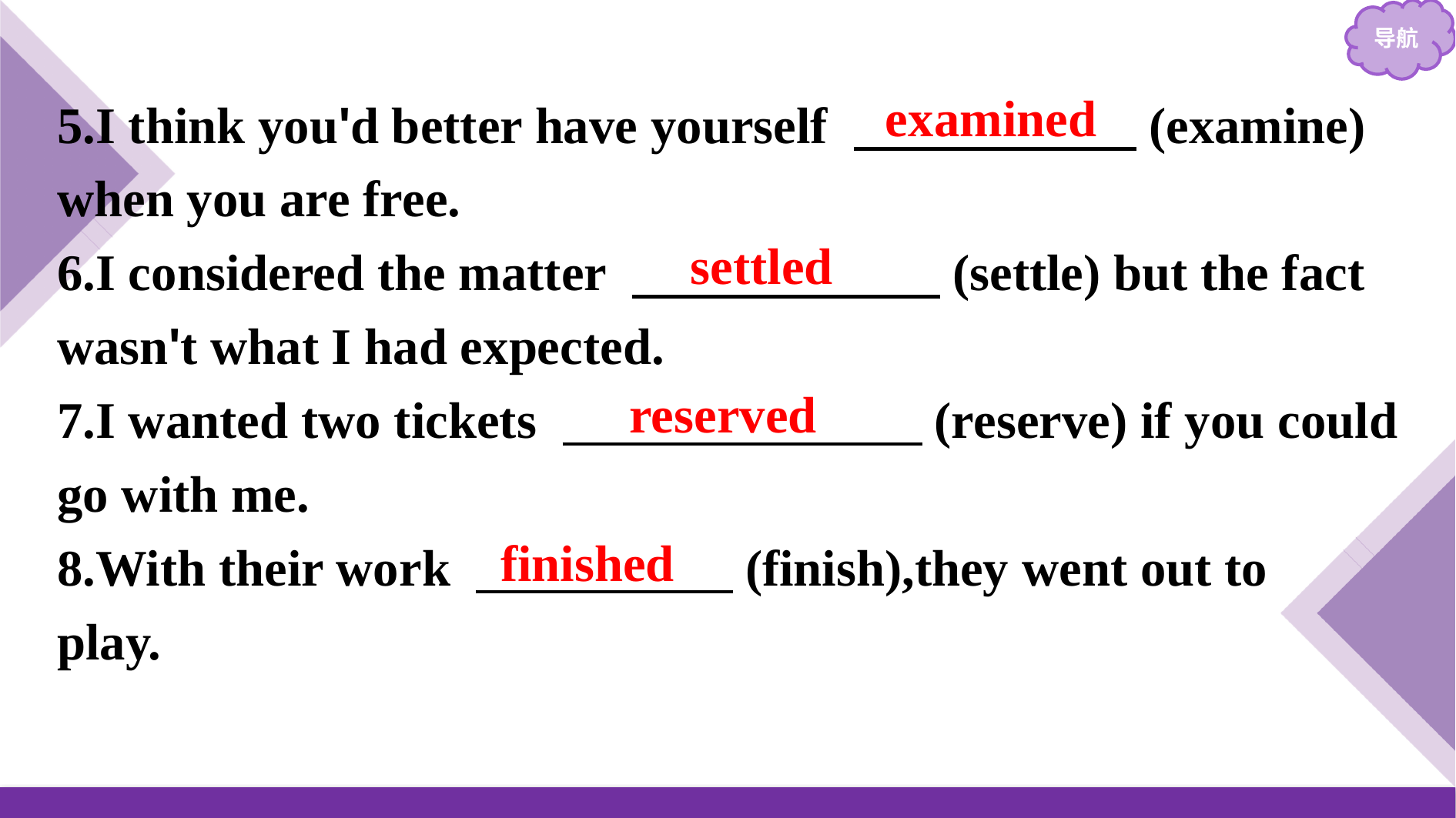

5.I think you'd better have yourself 　　　　　 (examine) when you are free.
6.I considered the matter 　　　　　　(settle) but the fact wasn't what I had expected.
7.I wanted two tickets 　　　　　　　(reserve) if you could go with me.
8.With their work 　　　　　(finish),they went out to play.
examined
settled
reserved
finished